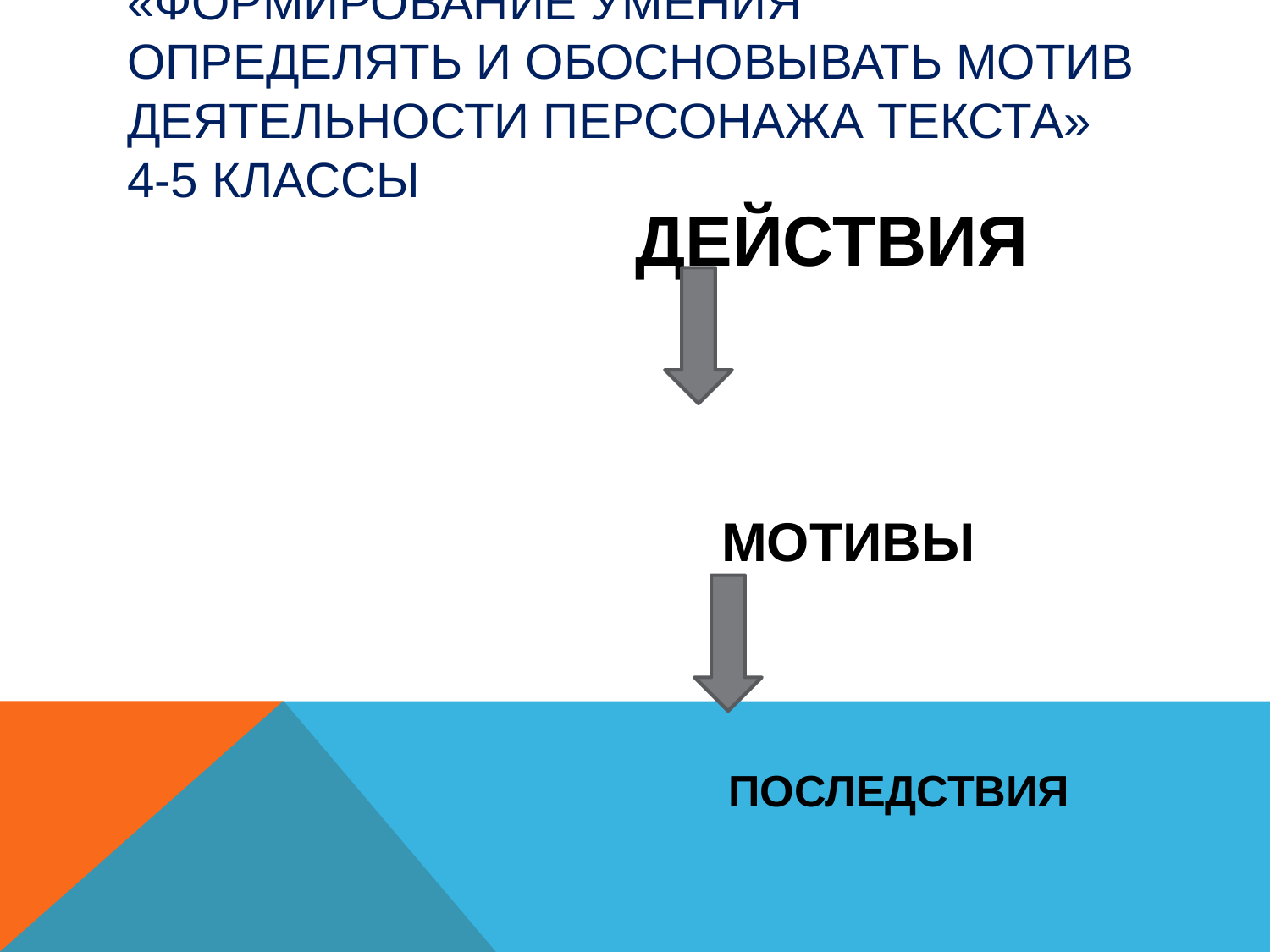

# «Формирование умения определять и обосновывать мотив деятельности персонажа текста» 4-5 классы

                                                                           ДЕЙСТВИЯ

                                       МОТИВЫ

                                                 ПОСЛЕДСТВИЯ